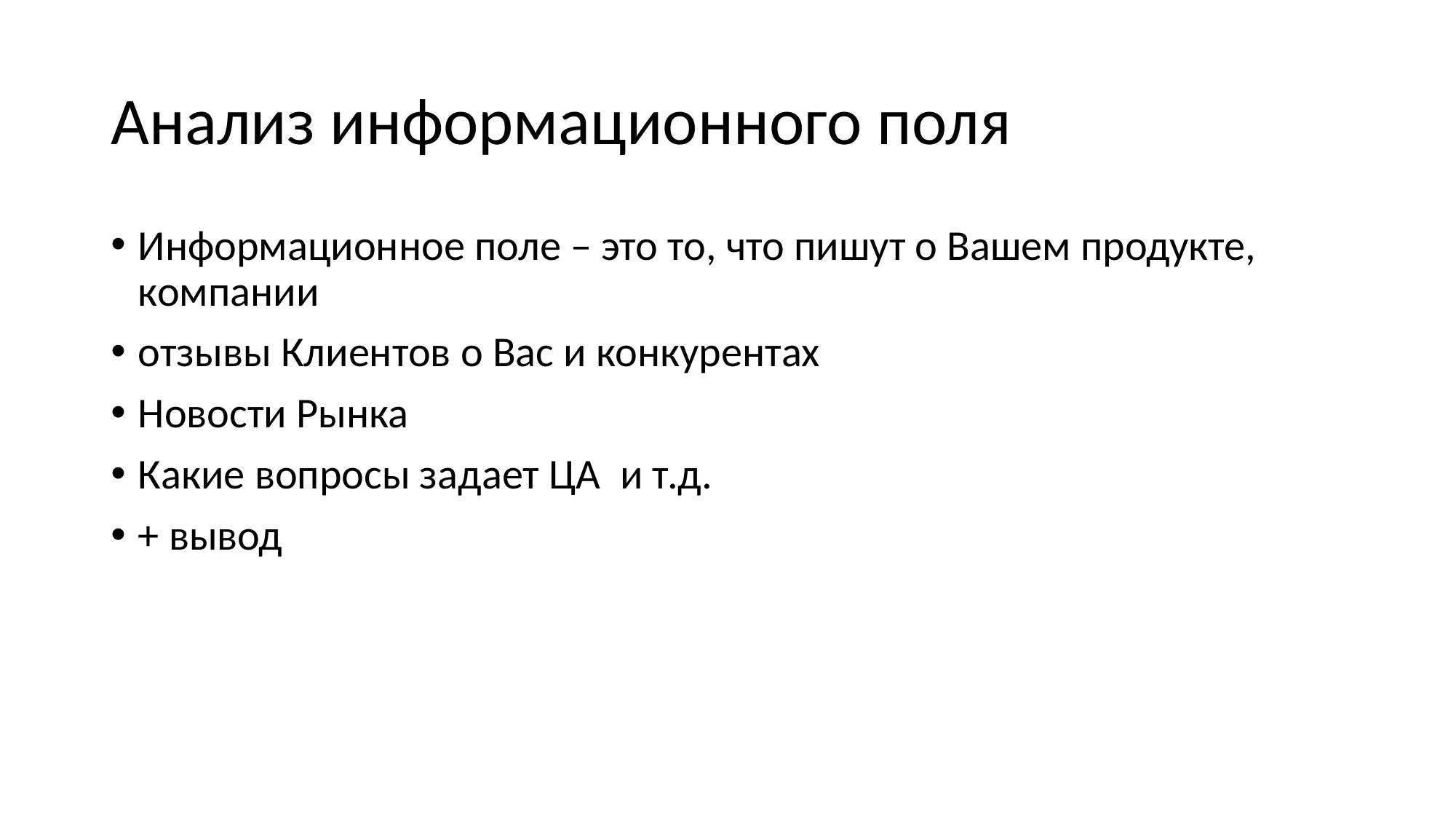

# Анализ информационного поля
Информационное поле – это то, что пишут о Вашем продукте, компании
отзывы Клиентов о Вас и конкурентах
Новости Рынка
Какие вопросы задает ЦА  и т.д.
+ вывод